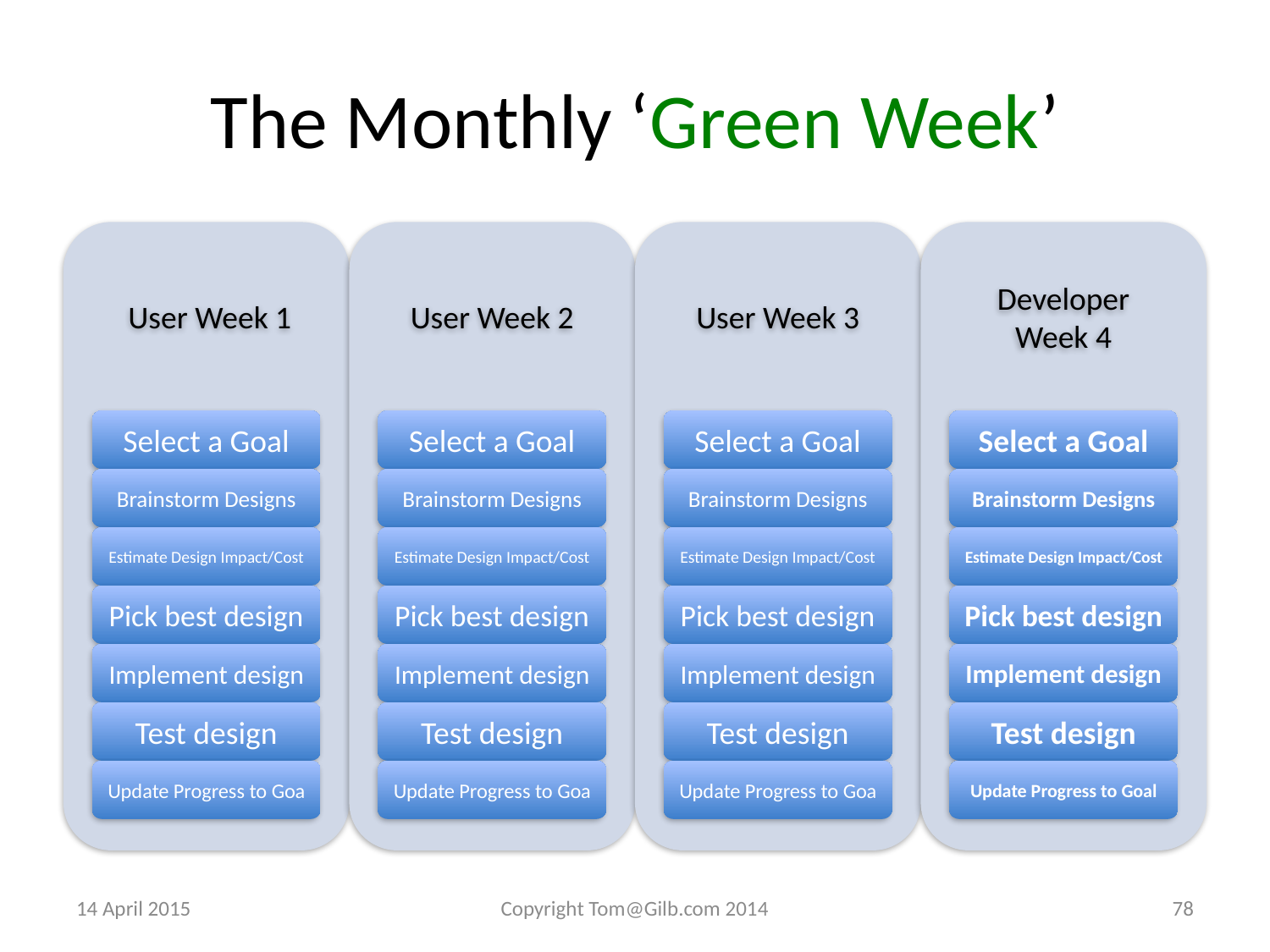

# The Monthly ‘Green Week’
User Week 2
User Week 3
Select a Goal
 User Week 1
Developer
Week 4
Brainstorm Designs
Estimate Design Impact/Cost
Pick best design
Implement design
Test design
Update Progress to Goal
Select a Goal
Brainstorm Designs
Estimate Design Impact/Cost
Pick best design
Implement design
Test design
Update Progress to Goa
Select a Goal
Brainstorm Designs
Estimate Design Impact/Cost
Pick best design
Implement design
Test design
Update Progress to Goa
Select a Goal
Brainstorm Designs
Estimate Design Impact/Cost
Pick best design
Implement design
Test design
Update Progress to Goa
14 April 2015
Copyright Tom@Gilb.com 2014
78